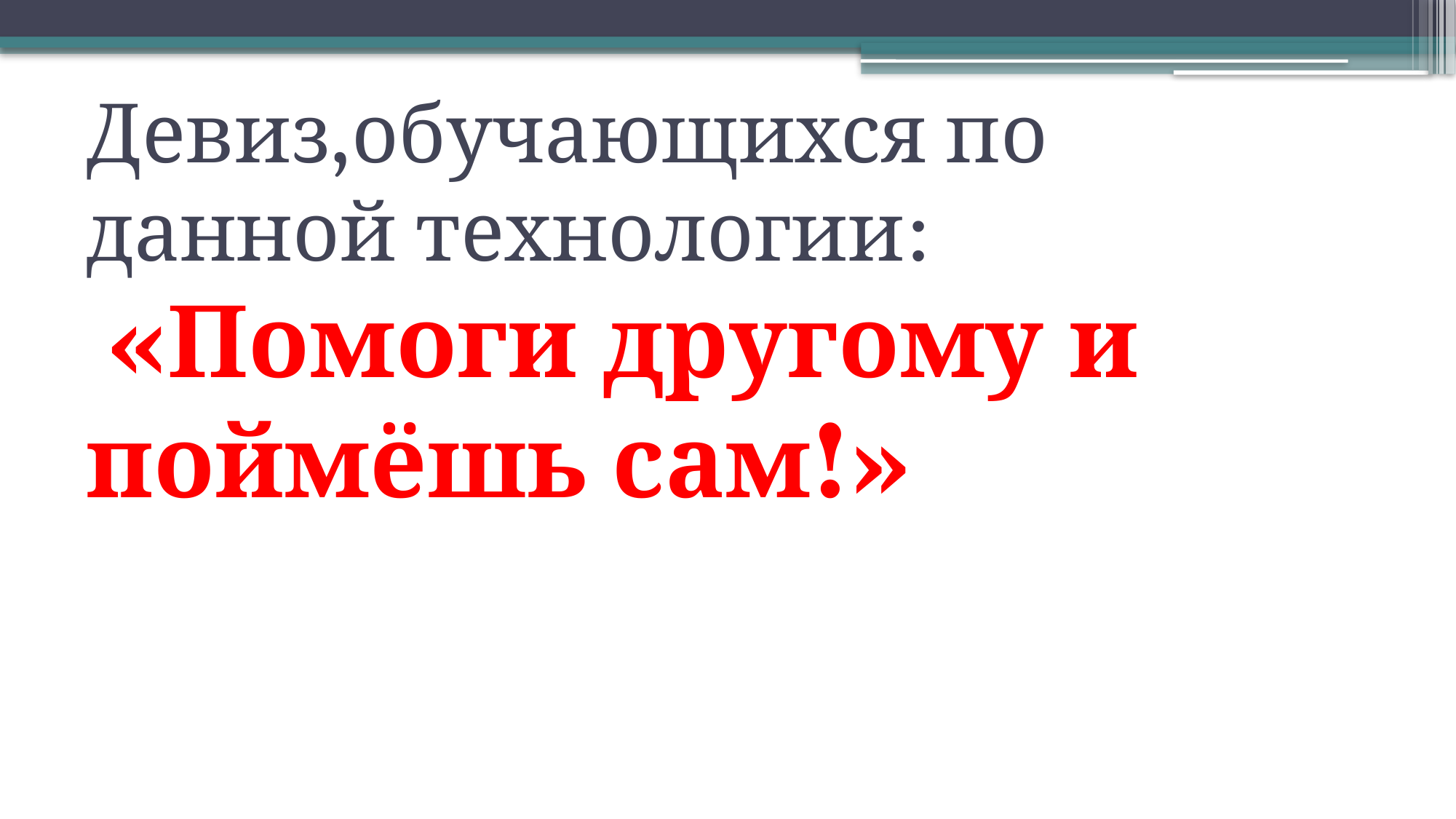

Девиз,обучающихся по данной технологии:
 «Помоги другому и поймёшь сам!»